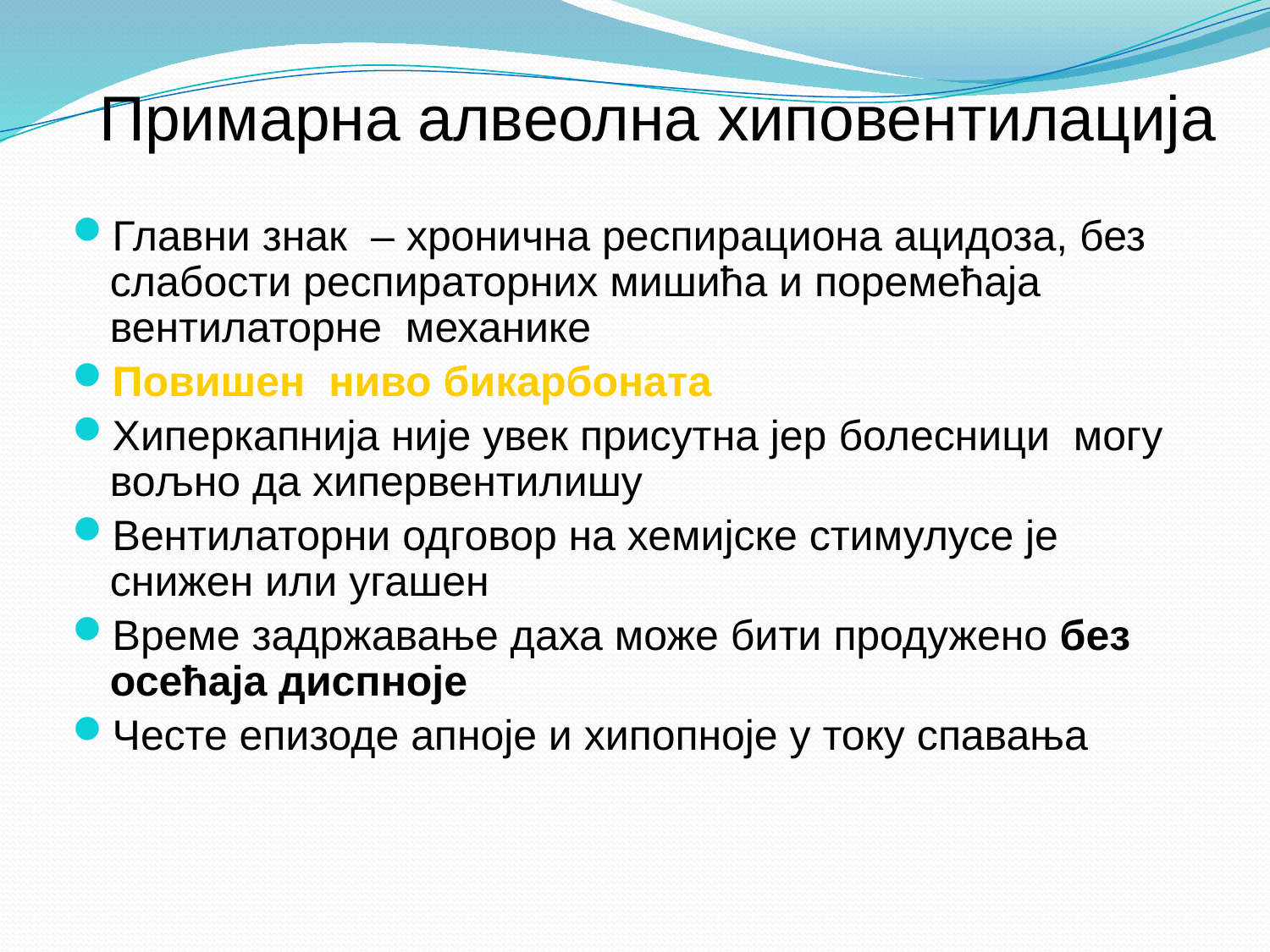

# Примарна алвеолна хиповентилација
Главни знак  – хронична респирациона ацидоза, без слабости респираторних мишића и поремећаја  вентилаторне  механике
Повишен  ниво бикарбоната
Хиперкапнија није увек присутна јер болесници  могу вољно да хипервентилишу
Вентилаторни одговор на хемијске стимулусе је снижен или угашен
Време задржавање даха може бити продужено без осећаја диспноје
Честе епизоде апноје и хипопноје у току спавања